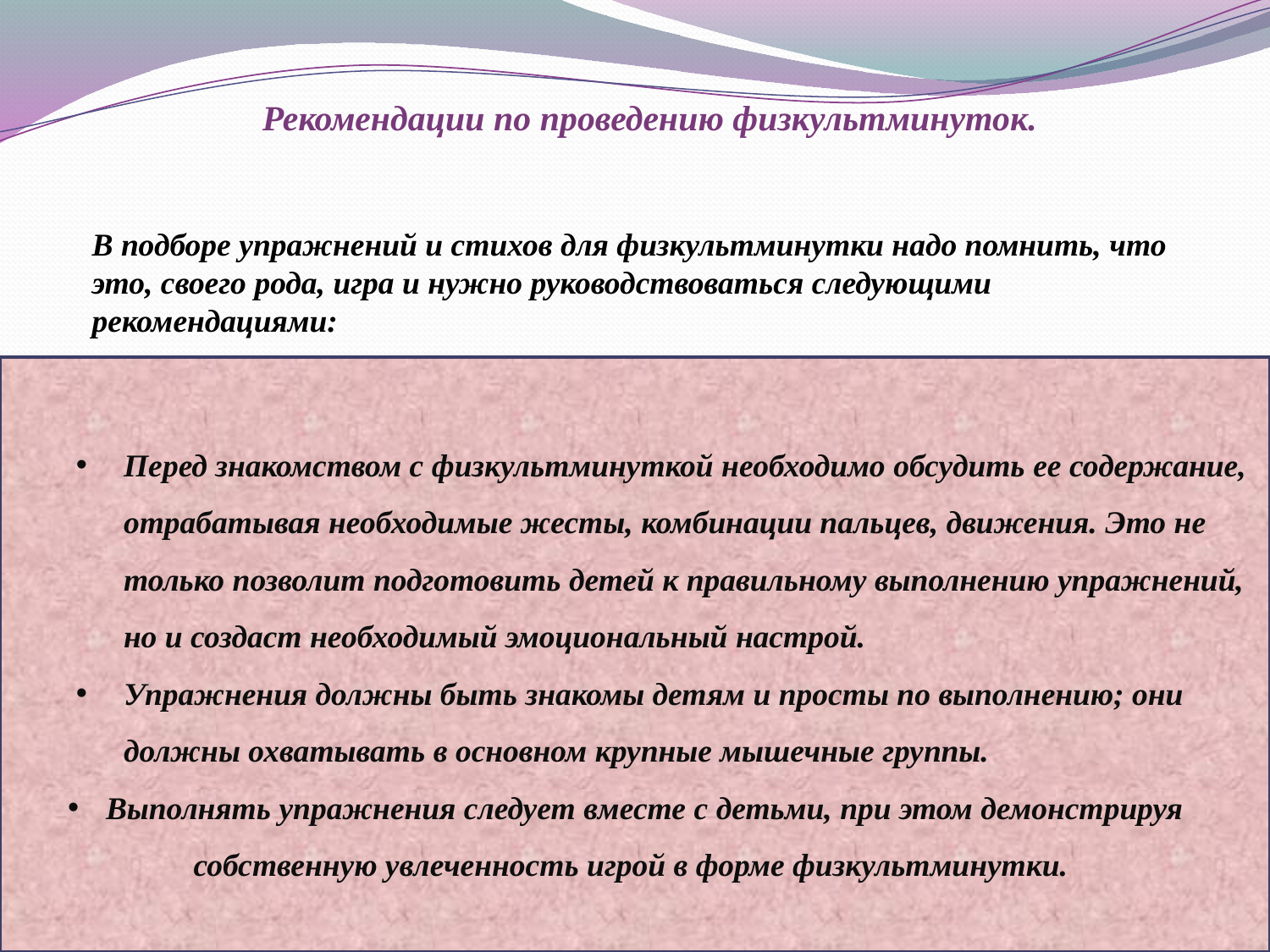

Рекомендации по проведению физкультминуток.
В подборе упражнений и стихов для физкультминутки надо помнить, что это, своего рода, игра и нужно руководствоваться следующими рекомендациями:
Перед знакомством с физкультминуткой необходимо обсудить ее содержание, отрабатывая необходимые жесты, комбинации пальцев, движения. Это не только позволит подготовить детей к правильному выполнению упражнений, но и создаст необходимый эмоциональный настрой.
Упражнения должны быть знакомы детям и просты по выполнению; они должны охватывать в основном крупные мышечные группы.
 Выполнять упражнения следует вместе с детьми, при этом демонстрируя собственную увлеченность игрой в форме физкультминутки.